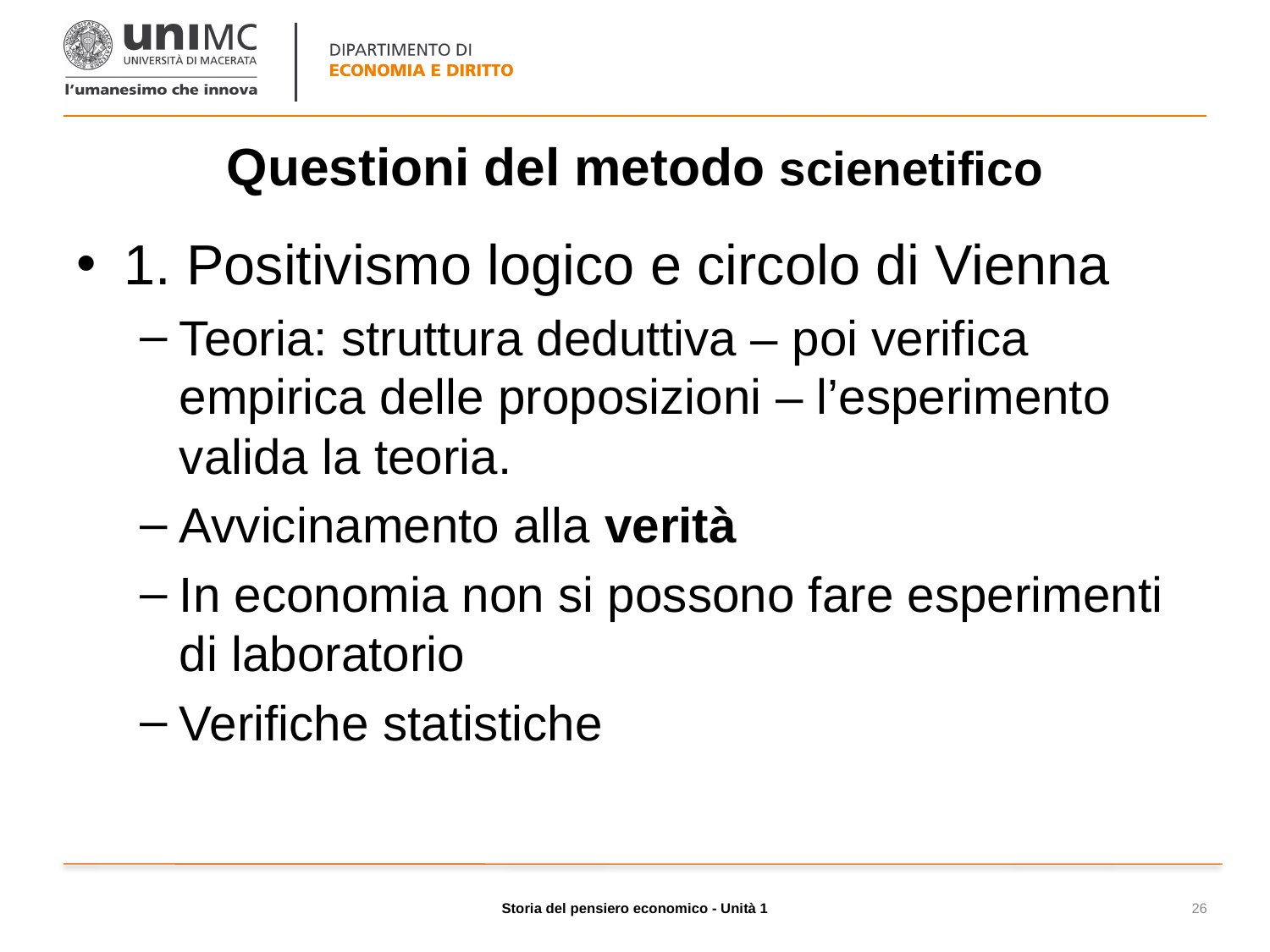

# Questioni del metodo scienetifico
1. Positivismo logico e circolo di Vienna
Teoria: struttura deduttiva – poi verifica empirica delle proposizioni – l’esperimento valida la teoria.
Avvicinamento alla verità
In economia non si possono fare esperimenti di laboratorio
Verifiche statistiche
Storia del pensiero economico - Unità 1
26